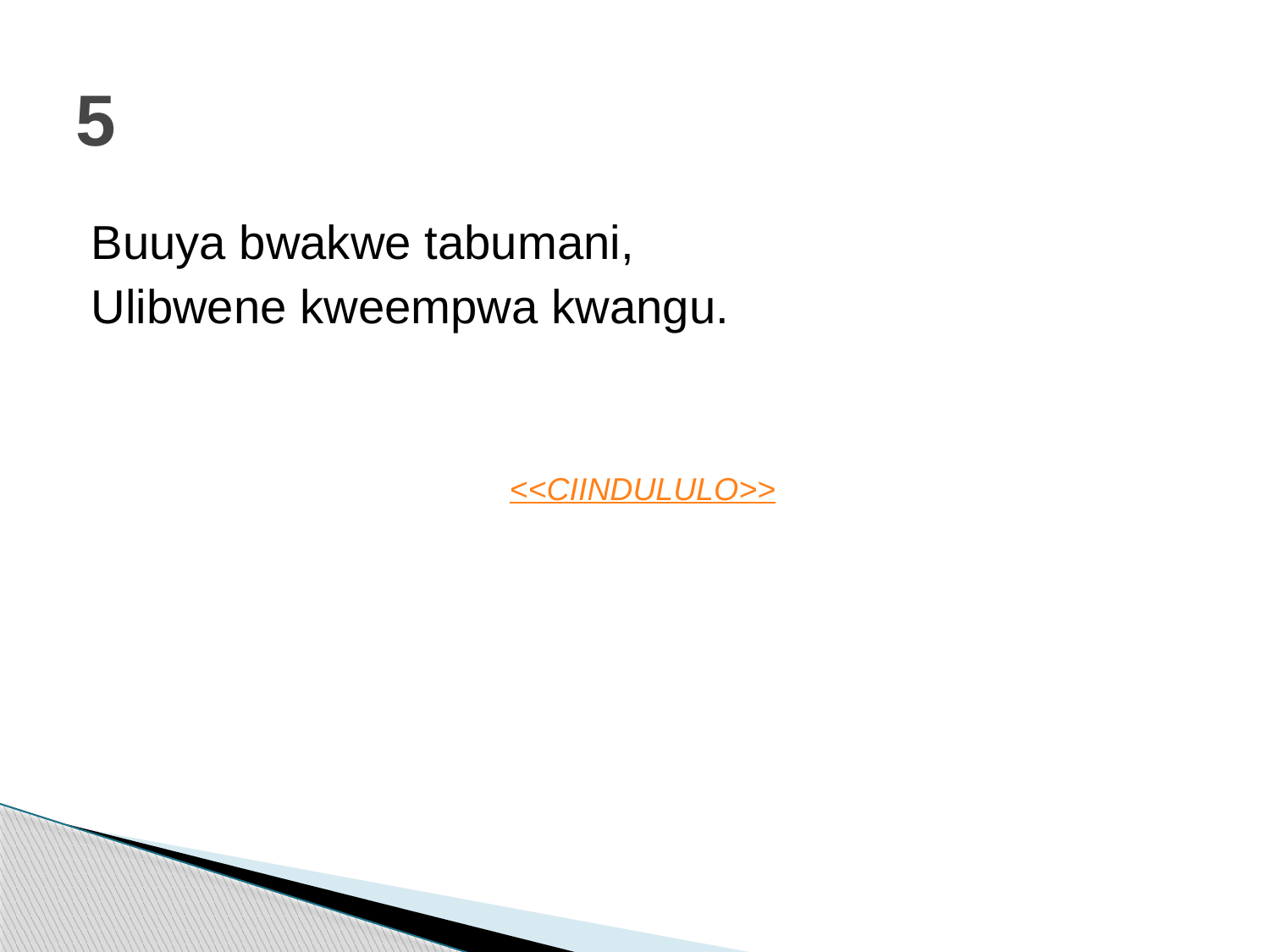

# 5
Buuya bwakwe tabumani,
Ulibwene kweempwa kwangu.

<<CIINDULULO>>